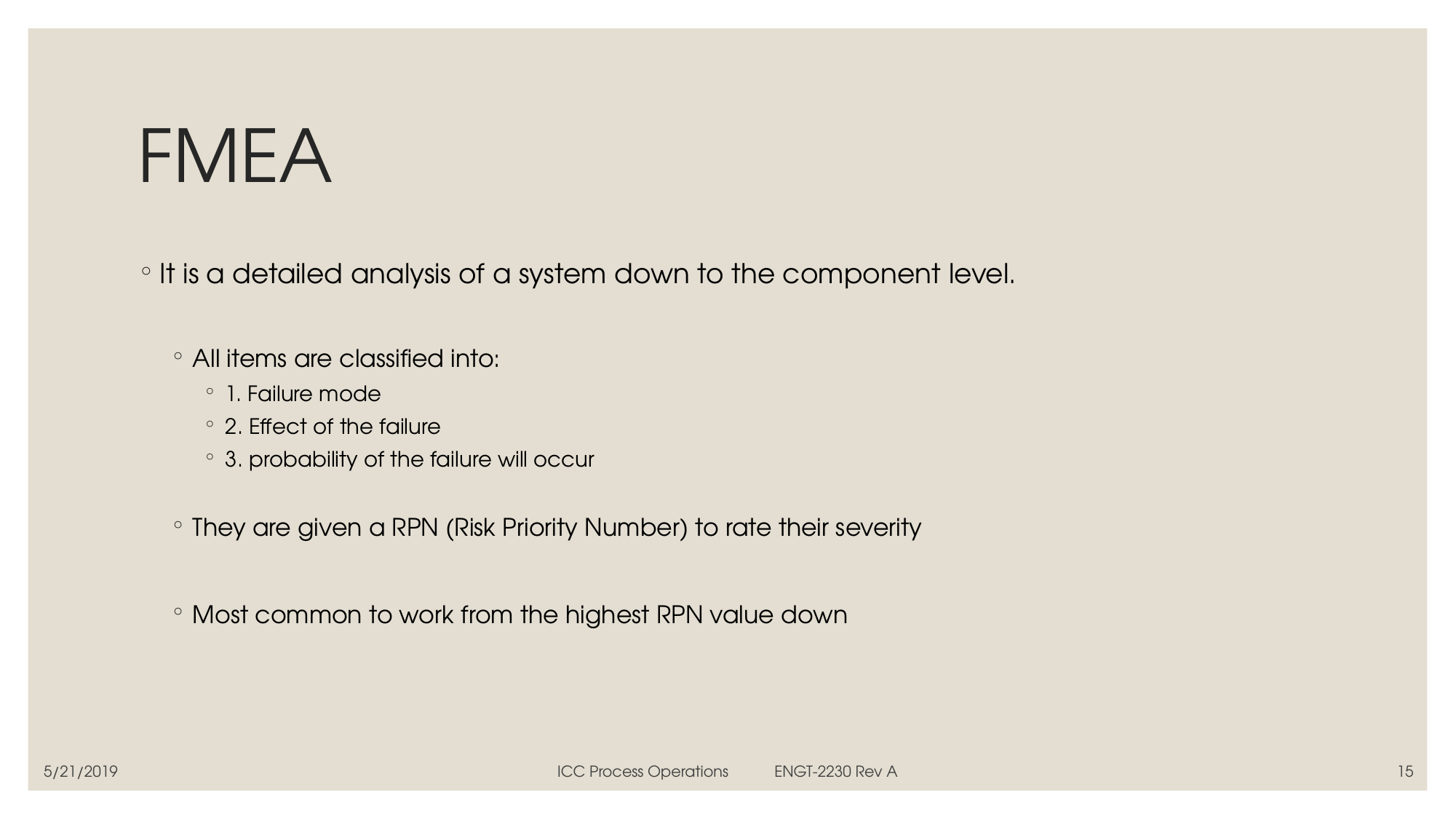

# FMEA
It is a detailed analysis of a system down to the component level.

All items are classified into:
1. Failure mode
2. Effect of the failure
3. probability of the failure will occur

They are given a RPN (Risk Priority Number) to rate their severity

Most common to work from the highest RPN value down
5/21/2019
ICC Process Operations           ENGT-2230 Rev A
15